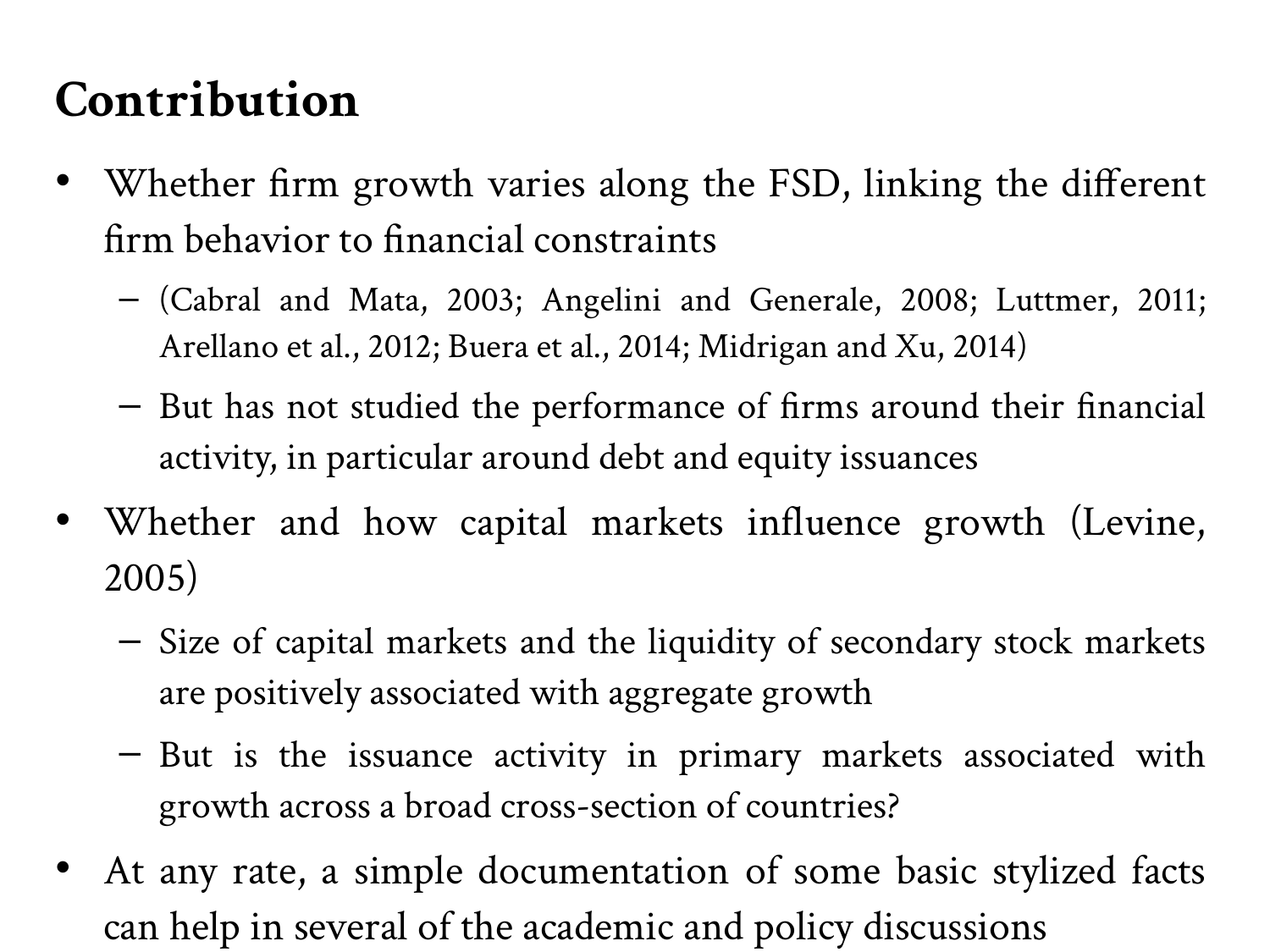

# Contribution
Whether firm growth varies along the FSD, linking the different firm behavior to financial constraints
(Cabral and Mata, 2003; Angelini and Generale, 2008; Luttmer, 2011; Arellano et al., 2012; Buera et al., 2014; Midrigan and Xu, 2014)
But has not studied the performance of firms around their financial activity, in particular around debt and equity issuances
Whether and how capital markets influence growth (Levine, 2005)
Size of capital markets and the liquidity of secondary stock markets are positively associated with aggregate growth
But is the issuance activity in primary markets associated with growth across a broad cross-section of countries?
At any rate, a simple documentation of some basic stylized facts can help in several of the academic and policy discussions